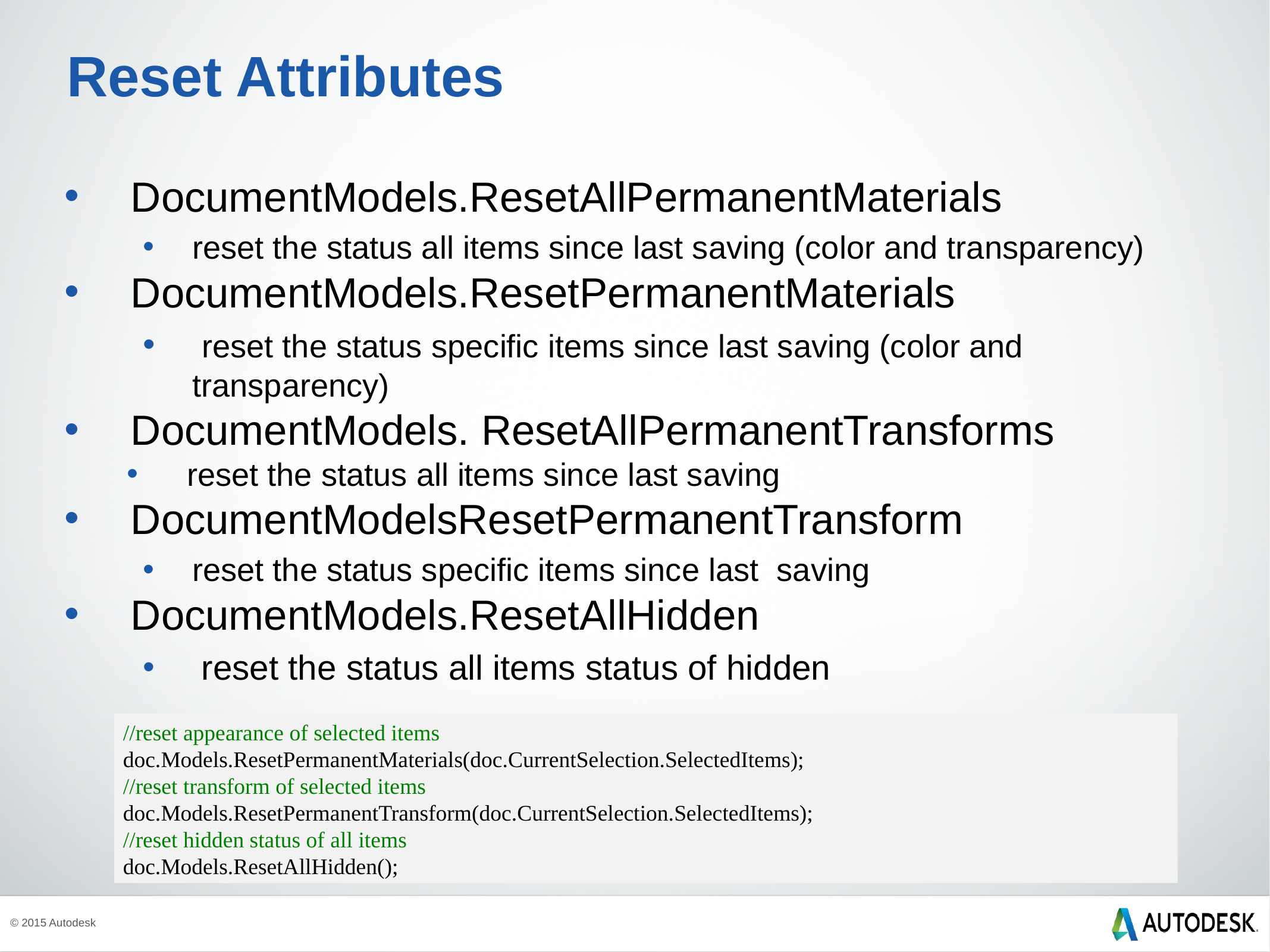

# Reset Attributes
DocumentModels.ResetAllPermanentMaterials
reset the status all items since last saving (color and transparency)
DocumentModels.ResetPermanentMaterials
 reset the status specific items since last saving (color and transparency)
DocumentModels. ResetAllPermanentTransforms
reset the status all items since last saving
DocumentModelsResetPermanentTransform
reset the status specific items since last  saving
DocumentModels.ResetAllHidden
 reset the status all items status of hidden

//reset appearance of selected items
doc.Models.ResetPermanentMaterials(doc.CurrentSelection.SelectedItems);
//reset transform of selected items
doc.Models.ResetPermanentTransform(doc.CurrentSelection.SelectedItems);
//reset hidden status of all items
doc.Models.ResetAllHidden();